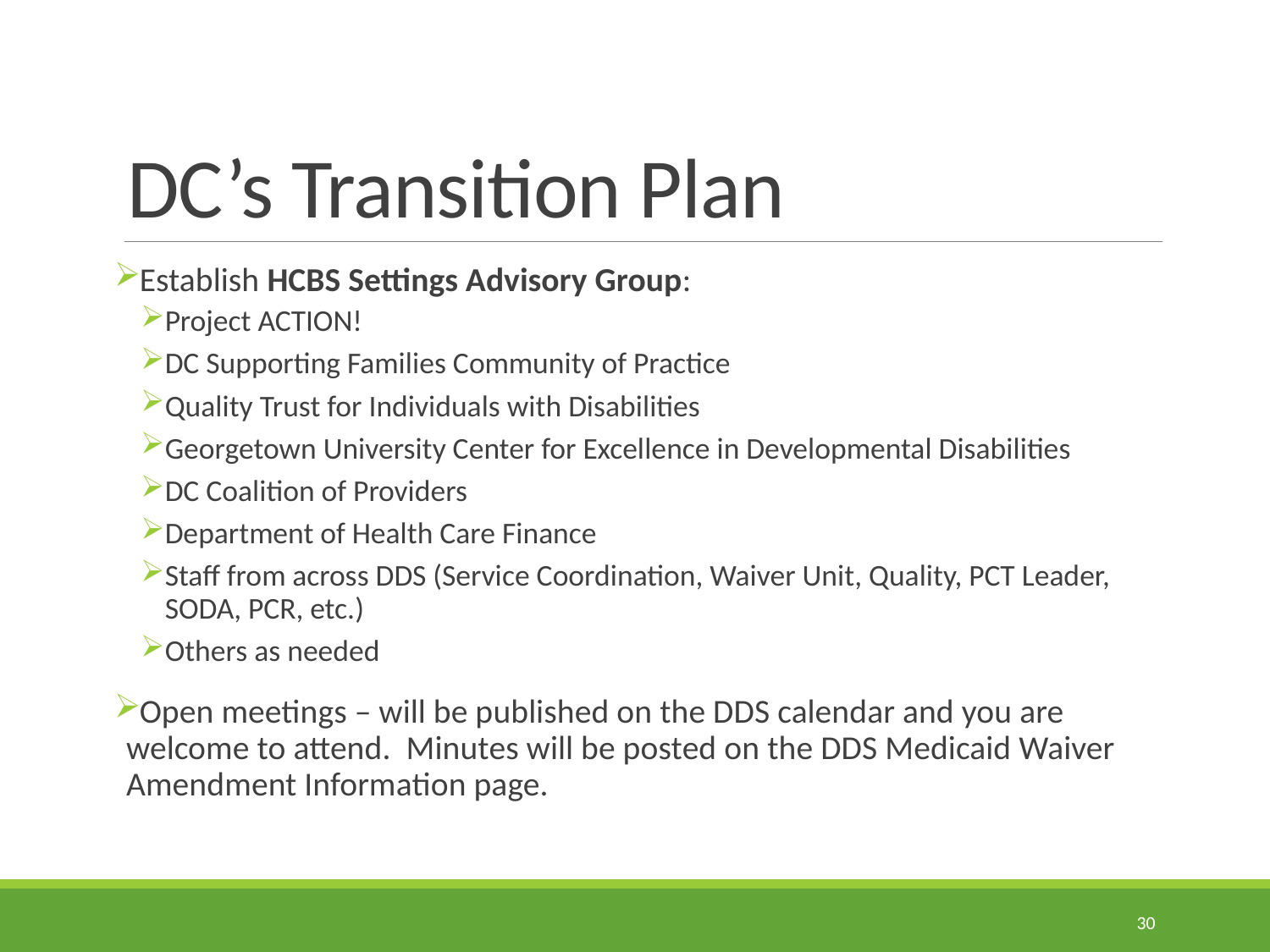

# DC’s Transition Plan
Establish HCBS Settings Advisory Group:
Project ACTION!
DC Supporting Families Community of Practice
Quality Trust for Individuals with Disabilities
Georgetown University Center for Excellence in Developmental Disabilities
DC Coalition of Providers
Department of Health Care Finance
Staff from across DDS (Service Coordination, Waiver Unit, Quality, PCT Leader, SODA, PCR, etc.)
Others as needed
Open meetings – will be published on the DDS calendar and you are welcome to attend.  Minutes will be posted on the DDS Medicaid Waiver Amendment Information page.
30